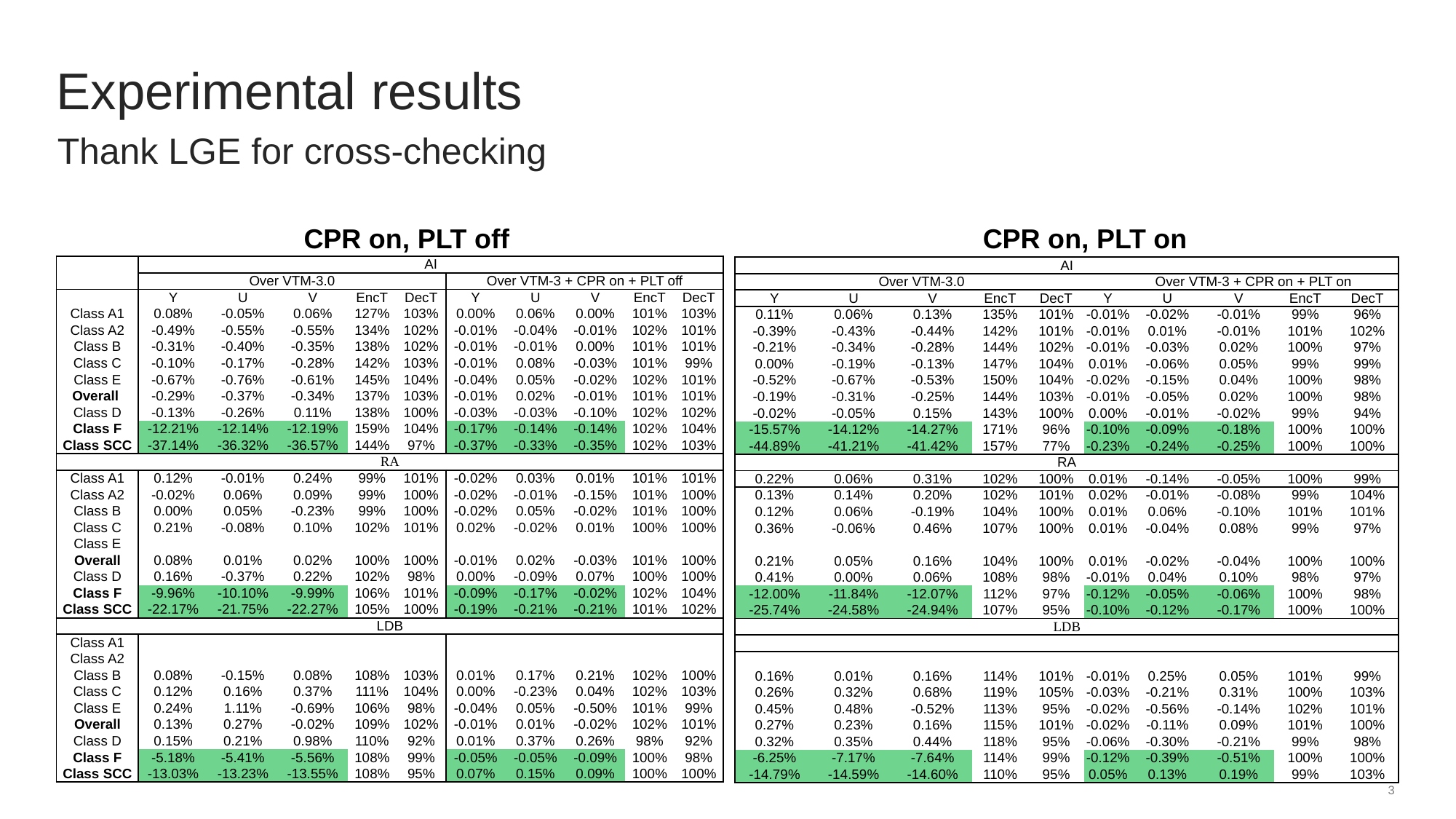

# Experimental results
Thank LGE for cross-checking
CPR on, PLT off
CPR on, PLT on
|  | AI |  |  |  |  |  |  |  |  |  |
| --- | --- | --- | --- | --- | --- | --- | --- | --- | --- | --- |
|  | Over VTM-3.0 |  |  |  |  | Over VTM-3 + CPR on + PLT off |  |  |  |  |
|  | Y | U | V | EncT | DecT | Y | U | V | EncT | DecT |
| Class A1 | 0.08% | -0.05% | 0.06% | 127% | 103% | 0.00% | 0.06% | 0.00% | 101% | 103% |
| Class A2 | -0.49% | -0.55% | -0.55% | 134% | 102% | -0.01% | -0.04% | -0.01% | 102% | 101% |
| Class B | -0.31% | -0.40% | -0.35% | 138% | 102% | -0.01% | -0.01% | 0.00% | 101% | 101% |
| Class C | -0.10% | -0.17% | -0.28% | 142% | 103% | -0.01% | 0.08% | -0.03% | 101% | 99% |
| Class E | -0.67% | -0.76% | -0.61% | 145% | 104% | -0.04% | 0.05% | -0.02% | 102% | 101% |
| Overall | -0.29% | -0.37% | -0.34% | 137% | 103% | -0.01% | 0.02% | -0.01% | 101% | 101% |
| Class D | -0.13% | -0.26% | 0.11% | 138% | 100% | -0.03% | -0.03% | -0.10% | 102% | 102% |
| Class F | -12.21% | -12.14% | -12.19% | 159% | 104% | -0.17% | -0.14% | -0.14% | 102% | 104% |
| Class SCC | -37.14% | -36.32% | -36.57% | 144% | 97% | -0.37% | -0.33% | -0.35% | 102% | 103% |
| RA |  |  |  |  |  |  |  |  |  |  |
| Class A1 | 0.12% | -0.01% | 0.24% | 99% | 101% | -0.02% | 0.03% | 0.01% | 101% | 101% |
| Class A2 | -0.02% | 0.06% | 0.09% | 99% | 100% | -0.02% | -0.01% | -0.15% | 101% | 100% |
| Class B | 0.00% | 0.05% | -0.23% | 99% | 100% | -0.02% | 0.05% | -0.02% | 101% | 100% |
| Class C | 0.21% | -0.08% | 0.10% | 102% | 101% | 0.02% | -0.02% | 0.01% | 100% | 100% |
| Class E |  |  |  |  |  |  |  |  |  |  |
| Overall | 0.08% | 0.01% | 0.02% | 100% | 100% | -0.01% | 0.02% | -0.03% | 101% | 100% |
| Class D | 0.16% | -0.37% | 0.22% | 102% | 98% | 0.00% | -0.09% | 0.07% | 100% | 100% |
| Class F | -9.96% | -10.10% | -9.99% | 106% | 101% | -0.09% | -0.17% | -0.02% | 102% | 104% |
| Class SCC | -22.17% | -21.75% | -22.27% | 105% | 100% | -0.19% | -0.21% | -0.21% | 101% | 102% |
| LDB |  |  |  |  |  |  |  |  |  |  |
| Class A1 |  |  |  |  |  |  |  |  |  |  |
| Class A2 |  |  |  |  |  |  |  |  |  |  |
| Class B | 0.08% | -0.15% | 0.08% | 108% | 103% | 0.01% | 0.17% | 0.21% | 102% | 100% |
| Class C | 0.12% | 0.16% | 0.37% | 111% | 104% | 0.00% | -0.23% | 0.04% | 102% | 103% |
| Class E | 0.24% | 1.11% | -0.69% | 106% | 98% | -0.04% | 0.05% | -0.50% | 101% | 99% |
| Overall | 0.13% | 0.27% | -0.02% | 109% | 102% | -0.01% | 0.01% | -0.02% | 102% | 101% |
| Class D | 0.15% | 0.21% | 0.98% | 110% | 92% | 0.01% | 0.37% | 0.26% | 98% | 92% |
| Class F | -5.18% | -5.41% | -5.56% | 108% | 99% | -0.05% | -0.05% | -0.09% | 100% | 98% |
| Class SCC | -13.03% | -13.23% | -13.55% | 108% | 95% | 0.07% | 0.15% | 0.09% | 100% | 100% |
| AI |  |  |  |  |  |  |  |  |  |  |
| --- | --- | --- | --- | --- | --- | --- | --- | --- | --- | --- |
| Over VTM-3.0 |  |  |  |  |  | Over VTM-3 + CPR on + PLT on |  |  |  |  |
| Y | U | V | EncT | DecT | Y |  | U | V | EncT | DecT |
| 0.11% | 0.06% | 0.13% | 135% | 101% | -0.01% |  | -0.02% | -0.01% | 99% | 96% |
| -0.39% | -0.43% | -0.44% | 142% | 101% | -0.01% |  | 0.01% | -0.01% | 101% | 102% |
| -0.21% | -0.34% | -0.28% | 144% | 102% | -0.01% |  | -0.03% | 0.02% | 100% | 97% |
| 0.00% | -0.19% | -0.13% | 147% | 104% | 0.01% |  | -0.06% | 0.05% | 99% | 99% |
| -0.52% | -0.67% | -0.53% | 150% | 104% | -0.02% |  | -0.15% | 0.04% | 100% | 98% |
| -0.19% | -0.31% | -0.25% | 144% | 103% | -0.01% |  | -0.05% | 0.02% | 100% | 98% |
| -0.02% | -0.05% | 0.15% | 143% | 100% | 0.00% |  | -0.01% | -0.02% | 99% | 94% |
| -15.57% | -14.12% | -14.27% | 171% | 96% | -0.10% |  | -0.09% | -0.18% | 100% | 100% |
| -44.89% | -41.21% | -41.42% | 157% | 77% | -0.23% |  | -0.24% | -0.25% | 100% | 100% |
| RA |  |  |  |  |  |  |  |  |  |  |
| 0.22% | 0.06% | 0.31% | 102% | 100% | 0.01% |  | -0.14% | -0.05% | 100% | 99% |
| 0.13% | 0.14% | 0.20% | 102% | 101% | 0.02% |  | -0.01% | -0.08% | 99% | 104% |
| 0.12% | 0.06% | -0.19% | 104% | 100% | 0.01% |  | 0.06% | -0.10% | 101% | 101% |
| 0.36% | -0.06% | 0.46% | 107% | 100% | 0.01% |  | -0.04% | 0.08% | 99% | 97% |
|  |  |  |  |  |  |  |  |  |  |  |
| 0.21% | 0.05% | 0.16% | 104% | 100% | 0.01% |  | -0.02% | -0.04% | 100% | 100% |
| 0.41% | 0.00% | 0.06% | 108% | 98% | -0.01% |  | 0.04% | 0.10% | 98% | 97% |
| -12.00% | -11.84% | -12.07% | 112% | 97% | -0.12% |  | -0.05% | -0.06% | 100% | 98% |
| -25.74% | -24.58% | -24.94% | 107% | 95% | -0.10% |  | -0.12% | -0.17% | 100% | 100% |
| LDB |  |  |  |  |  |  |  |  |  |  |
|  |  |  |  |  |  |  |  |  |  |  |
|  |  |  |  |  |  |  |  |  |  |  |
| 0.16% | 0.01% | 0.16% | 114% | 101% | -0.01% |  | 0.25% | 0.05% | 101% | 99% |
| 0.26% | 0.32% | 0.68% | 119% | 105% | -0.03% |  | -0.21% | 0.31% | 100% | 103% |
| 0.45% | 0.48% | -0.52% | 113% | 95% | -0.02% |  | -0.56% | -0.14% | 102% | 101% |
| 0.27% | 0.23% | 0.16% | 115% | 101% | -0.02% |  | -0.11% | 0.09% | 101% | 100% |
| 0.32% | 0.35% | 0.44% | 118% | 95% | -0.06% |  | -0.30% | -0.21% | 99% | 98% |
| -6.25% | -7.17% | -7.64% | 114% | 99% | -0.12% |  | -0.39% | -0.51% | 100% | 100% |
| -14.79% | -14.59% | -14.60% | 110% | 95% | 0.05% |  | 0.13% | 0.19% | 99% | 103% |